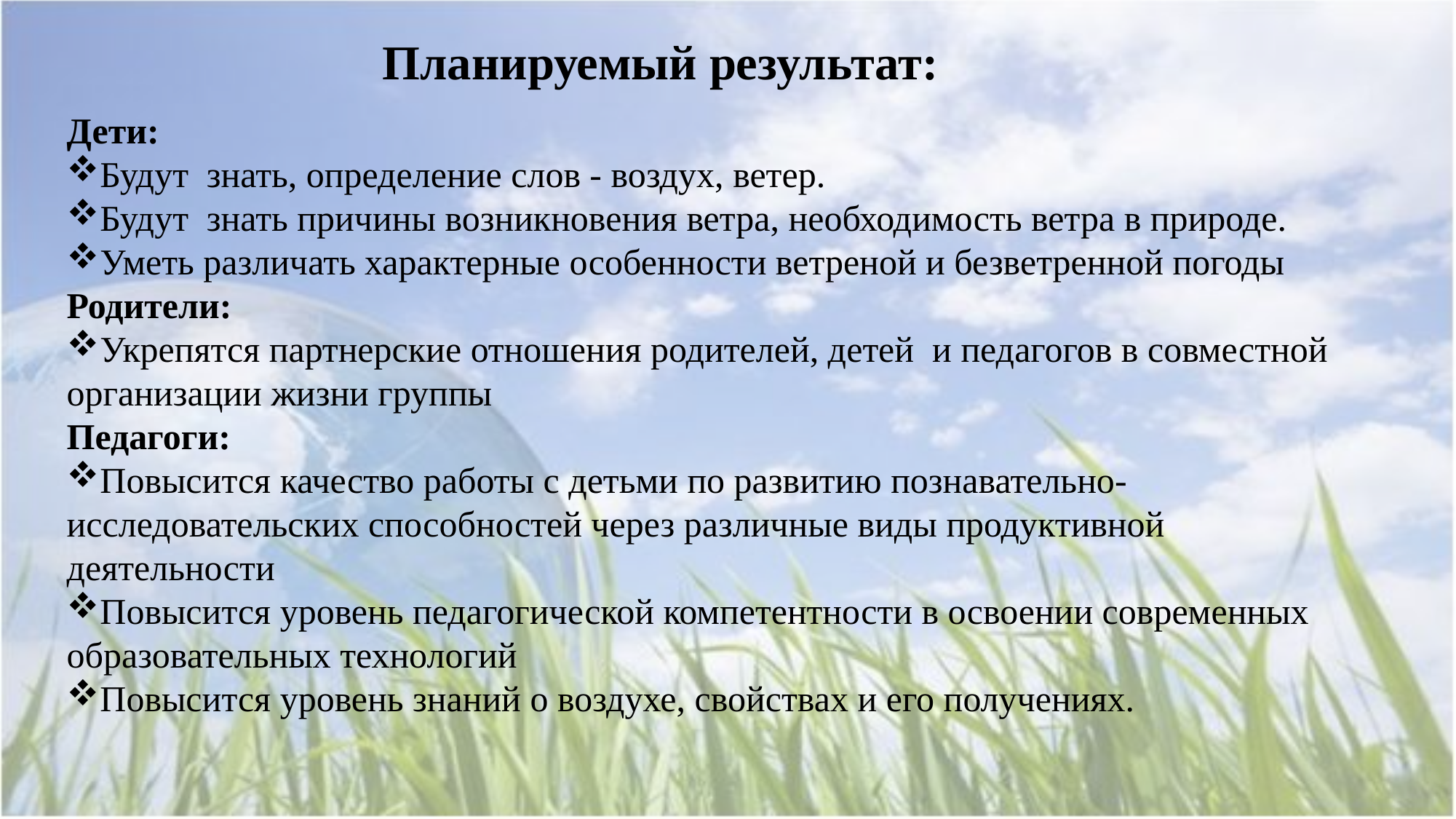

Планируемый результат:
Дети:
Будут  знать, определение слов - воздух, ветер.
Будут  знать причины возникновения ветра, необходимость ветра в природе.
Уметь различать характерные особенности ветреной и безветренной погоды
Родители:
Укрепятся партнерские отношения родителей, детей  и педагогов в совместной организации жизни группы
Педагоги:
Повысится качество работы с детьми по развитию познавательно-исследовательских способностей через различные виды продуктивной деятельности
Повысится уровень педагогической компетентности в освоении современных образовательных технологий
Повысится уровень знаний о воздухе, свойствах и его получениях.